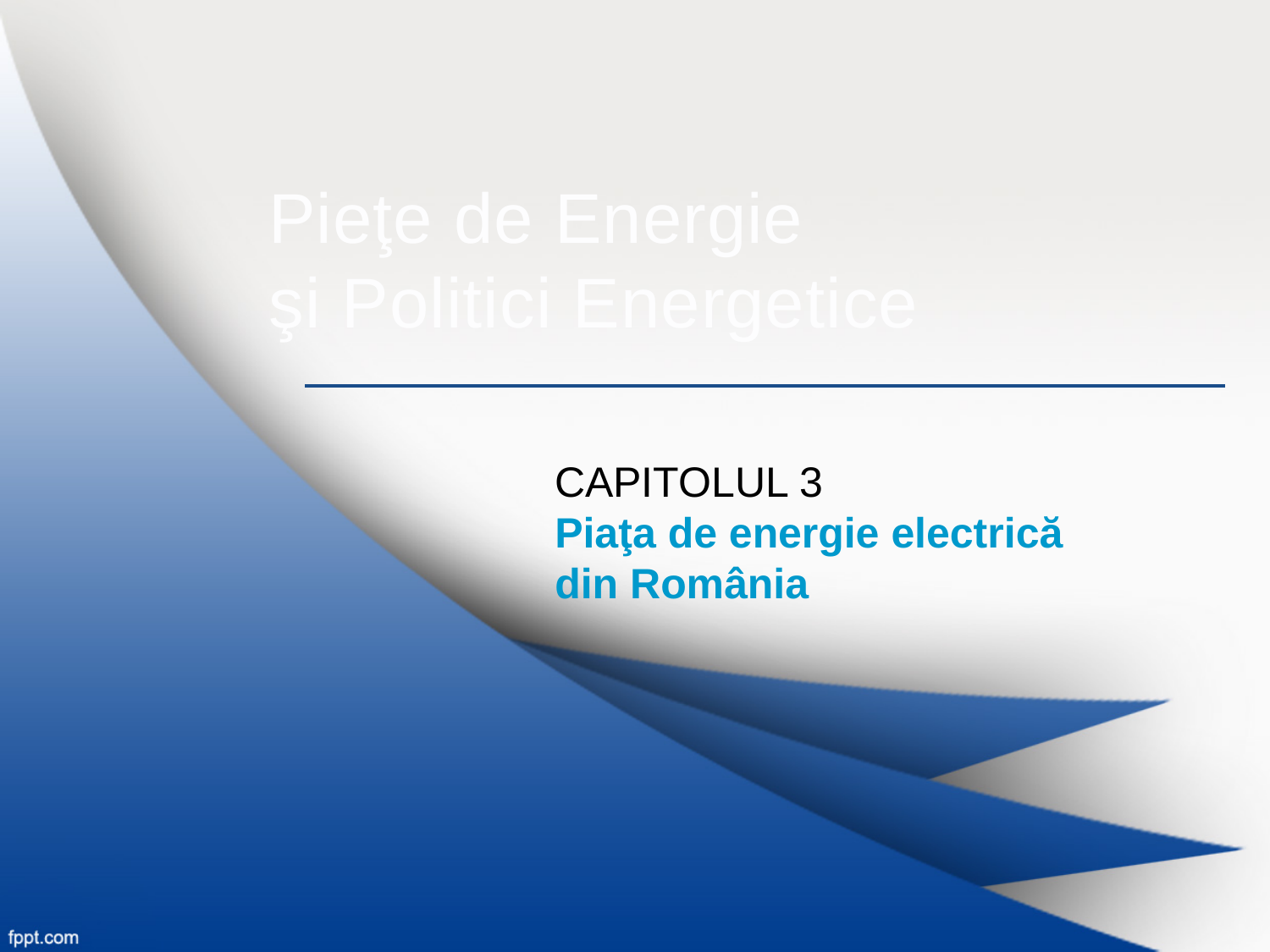

Pieţe de Energie
şi Politici Energetice

CAPITOLUL 3
Piaţa de energie electrică
din România